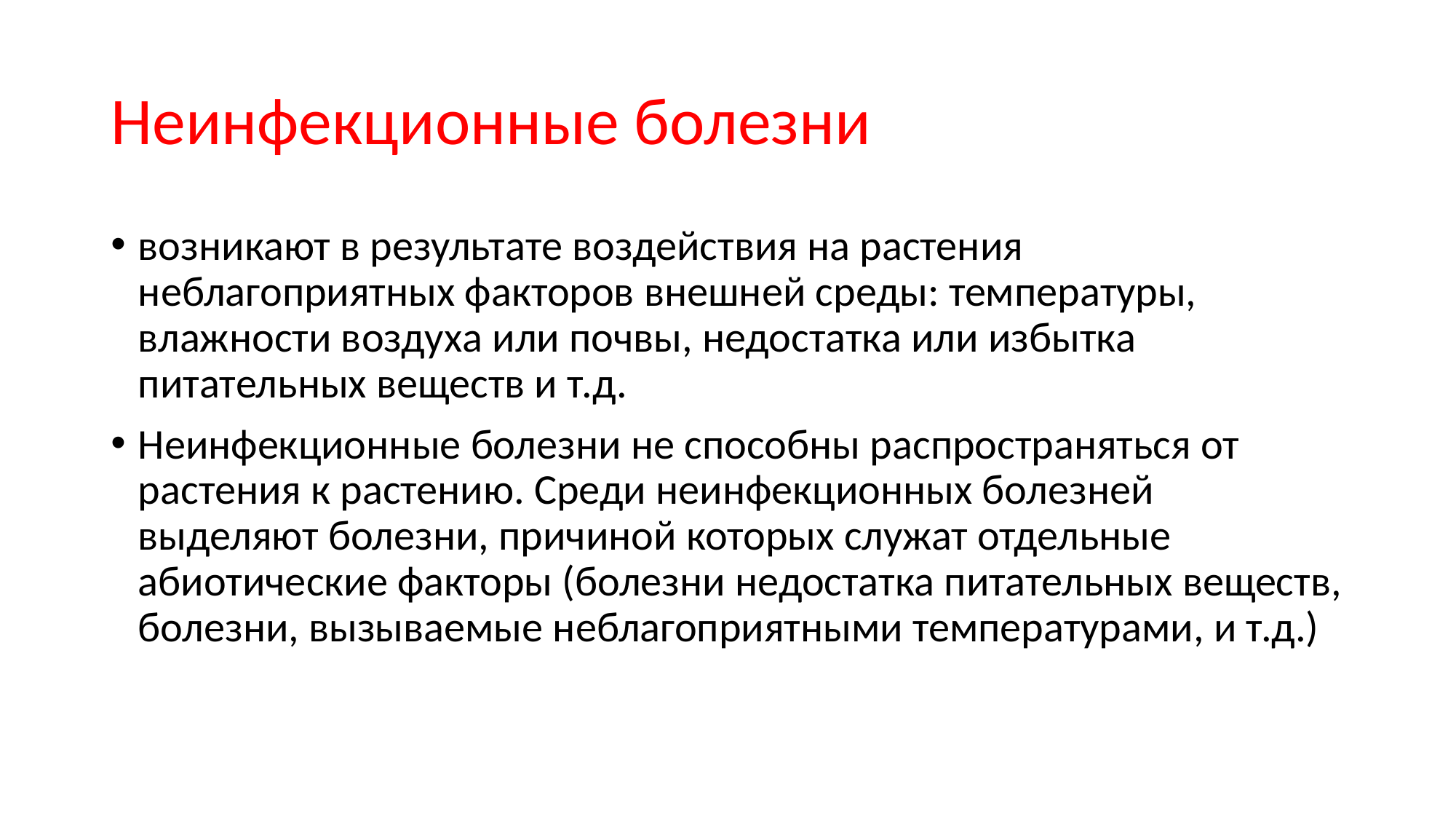

# Неинфекционные болезни
возникают в результате воздействия на растения неблагоприятных факторов внешней среды: температуры, влажности воздуха или почвы, недостатка или избытка питательных веществ и т.д.
Неинфекционные болезни не способны распространяться от растения к растению. Среди неинфекционных болезней выделяют болезни, причиной которых служат отдельные абиотические факторы (болезни недостатка питательных веществ, болезни, вызываемые неблагоприятными температурами, и т.д.)